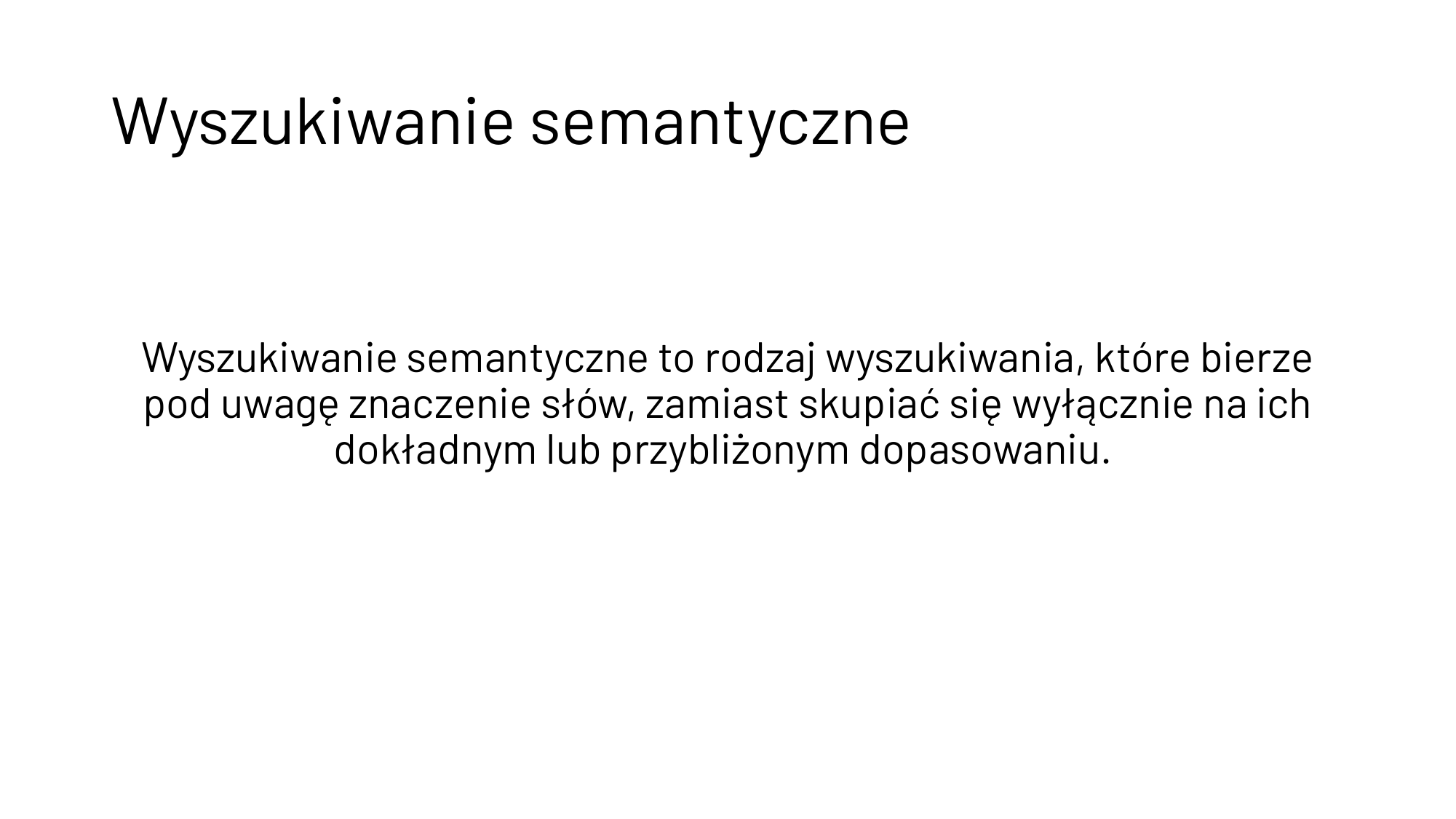

# Wyszukiwanie semantyczne
Wyszukiwanie semantyczne to rodzaj wyszukiwania, które bierze pod uwagę znaczenie słów, zamiast skupiać się wyłącznie na ich dokładnym lub przybliżonym dopasowaniu.